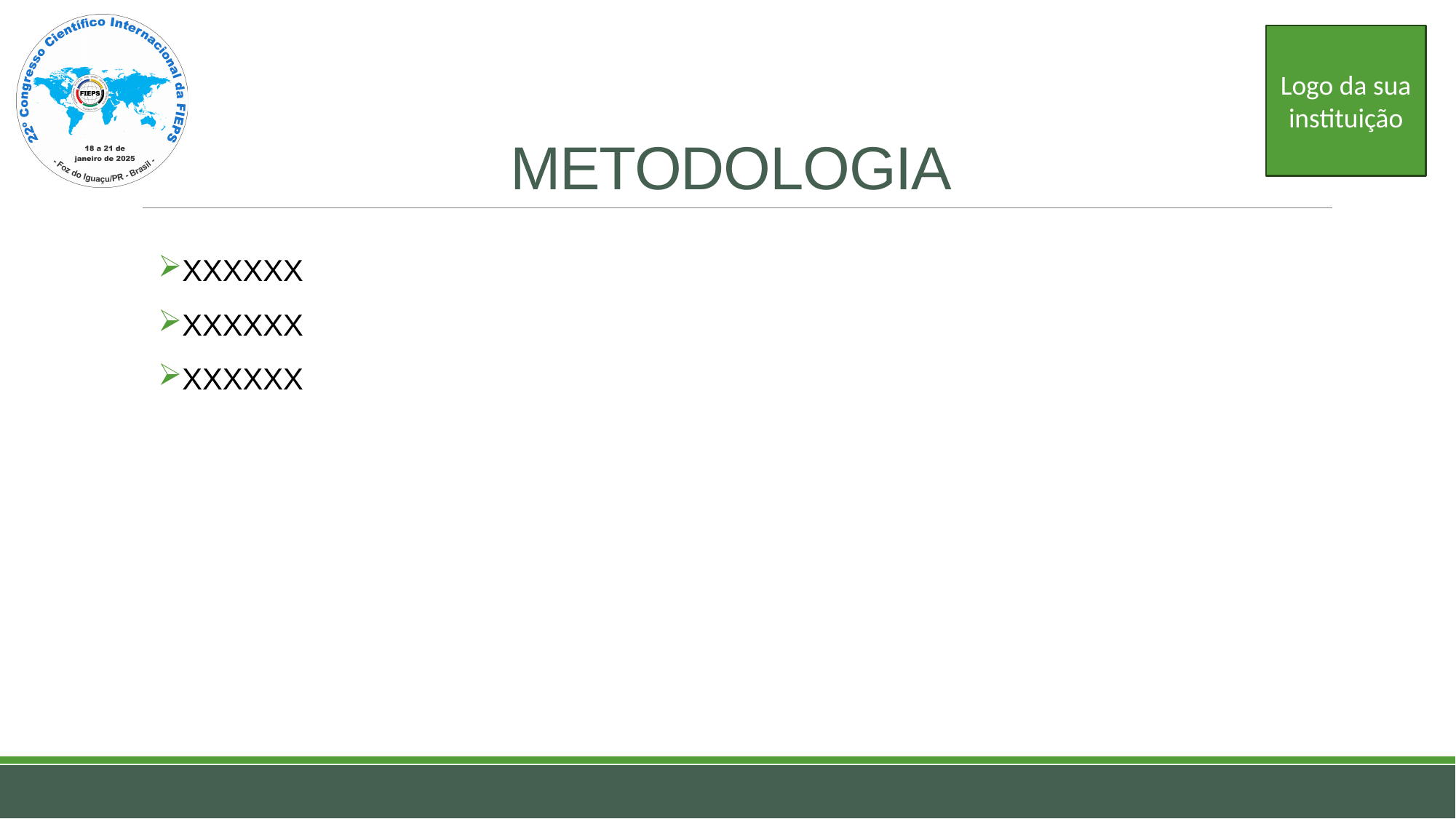

Logo da sua instituição
# METODOLOGIA
XXXXXX
XXXXXX
XXXXXX